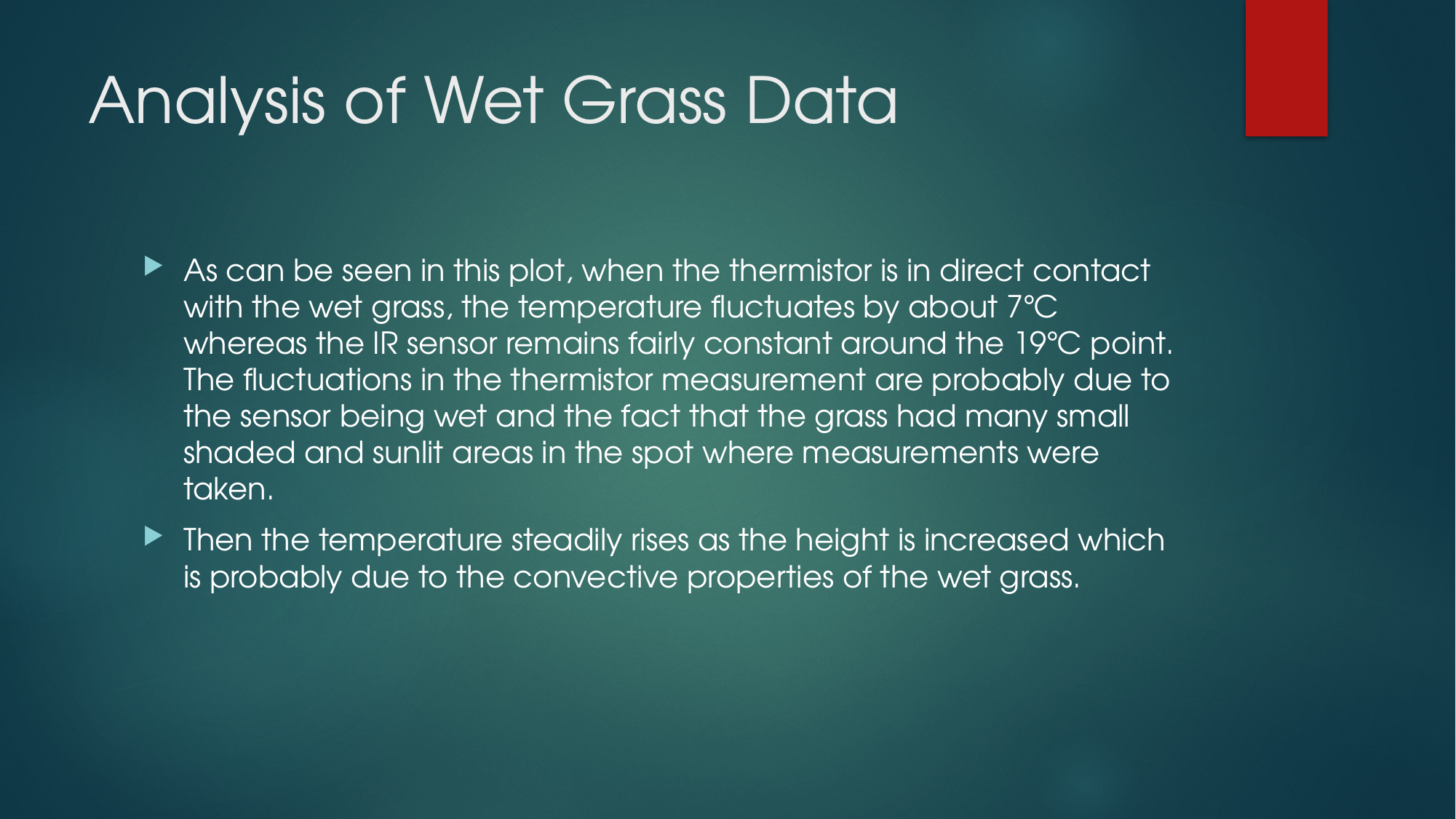

# Analysis of Wet Grass Data
As can be seen in this plot, when the thermistor is in direct contact with the wet grass, the temperature fluctuates by about 7℃ whereas the IR sensor remains fairly constant around the 19℃ point. The fluctuations in the thermistor measurement are probably due to the sensor being wet and the fact that the grass had many small shaded and sunlit areas in the spot where measurements were taken.
Then the temperature steadily rises as the height is increased which is probably due to the convective properties of the wet grass.